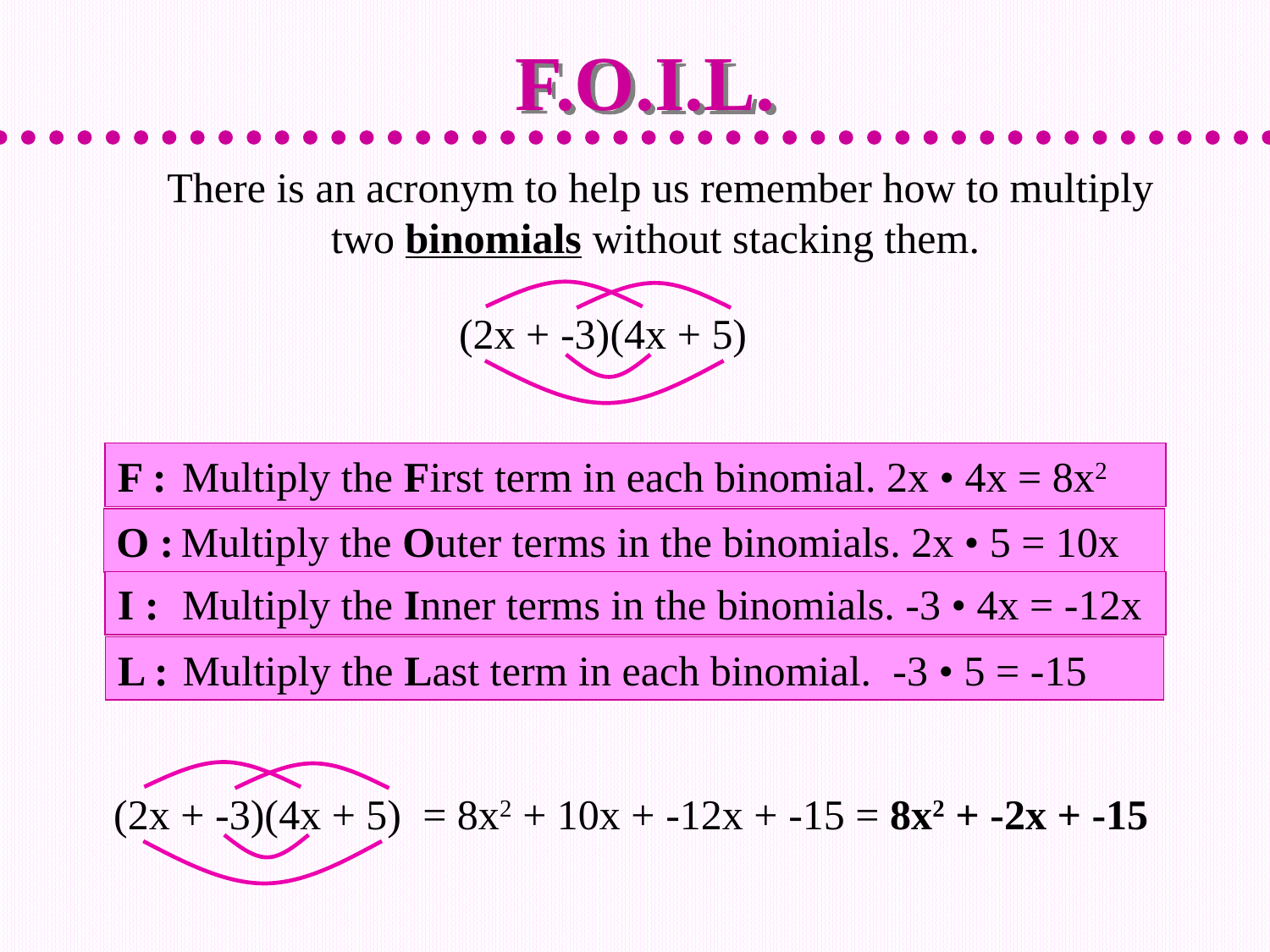

# F.O.I.L.

There is an acronym to help us remember how to multiply two binomials without stacking them.

(2x + -3)(4x + 5)

F :	Multiply the First term in each binomial. 2x • 4x = 8x2
O :	Multiply the Outer terms in the binomials. 2x • 5 = 10x
I :	Multiply the Inner terms in the binomials. -3 • 4x = -12x
L :	Multiply the Last term in each binomial.  -3 • 5 = -15

(2x + -3)(4x + 5)  = 8x2 + 10x + -12x + -15 = 8x2 + -2x + -15